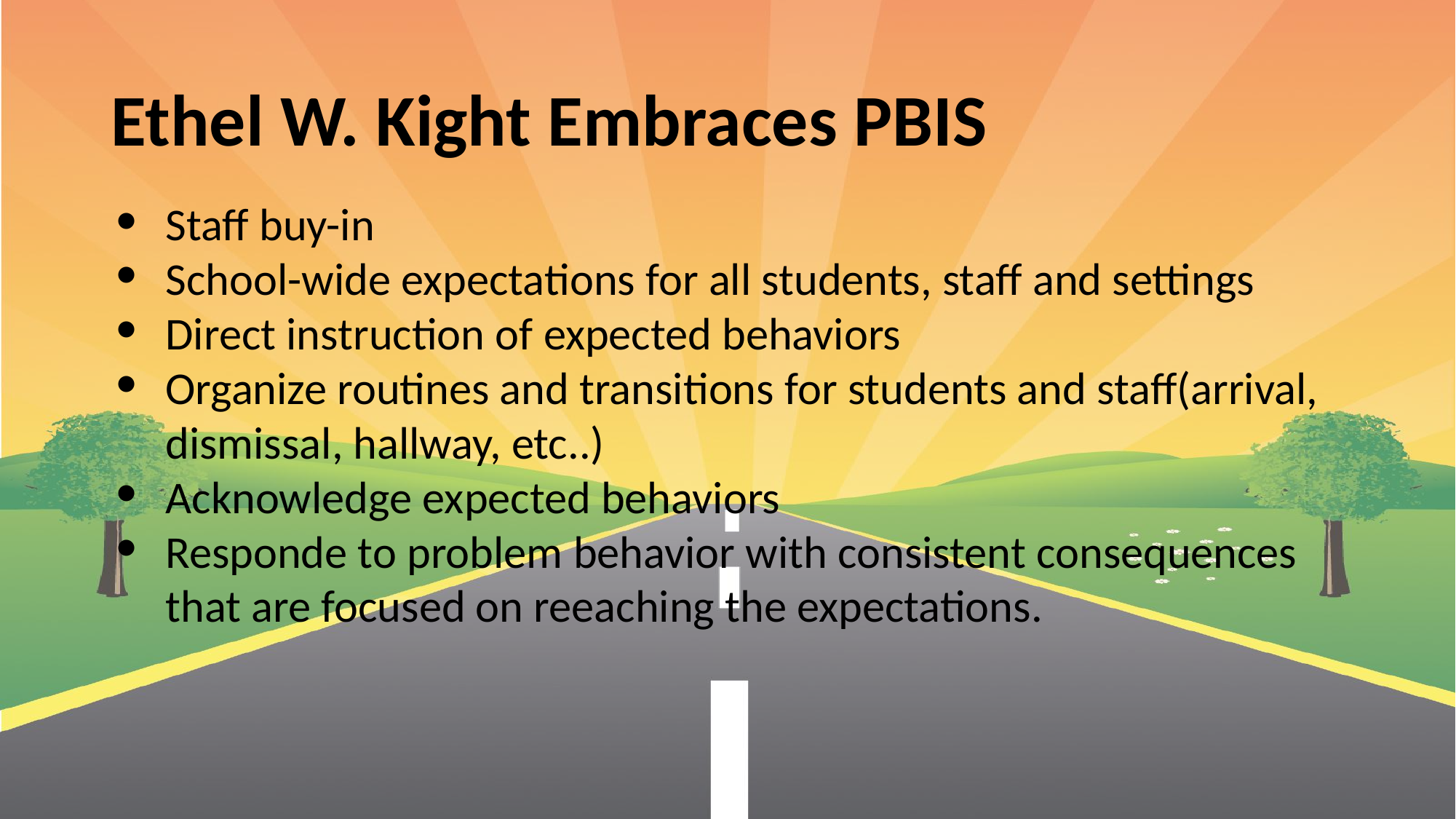

# Ethel W. Kight Embraces PBIS
Staff buy-in
School-wide expectations for all students, staff and settings
Direct instruction of expected behaviors
Organize routines and transitions for students and staff(arrival, dismissal, hallway, etc..)
Acknowledge expected behaviors
Responde to problem behavior with consistent consequences that are focused on reeaching the expectations.